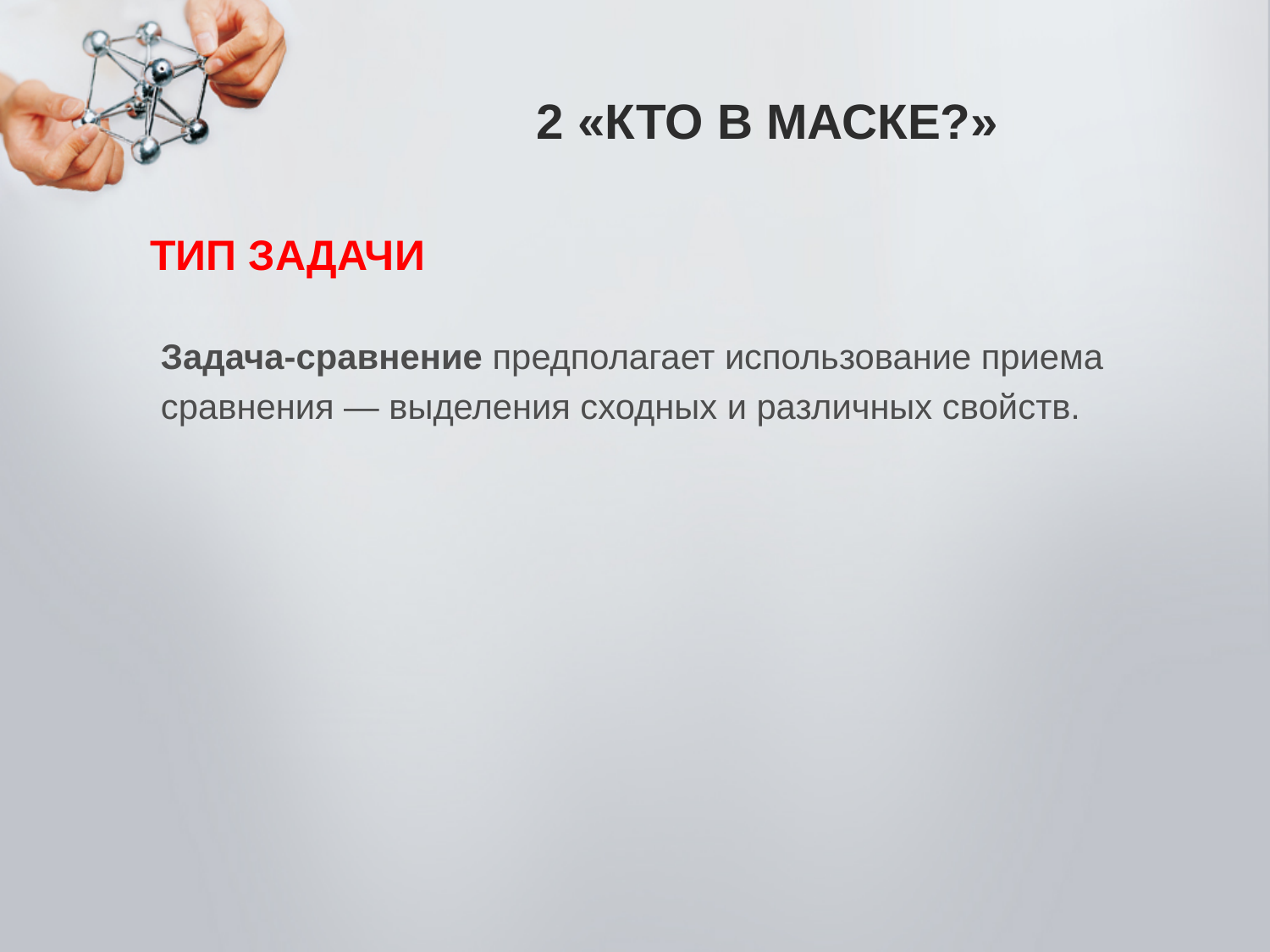

# 2 «КТО В МАСКЕ?»
ТИП ЗАДАЧИ
Задача-сравнение предполагает использование приема
сравнения — выделения сходных и различных свойств.